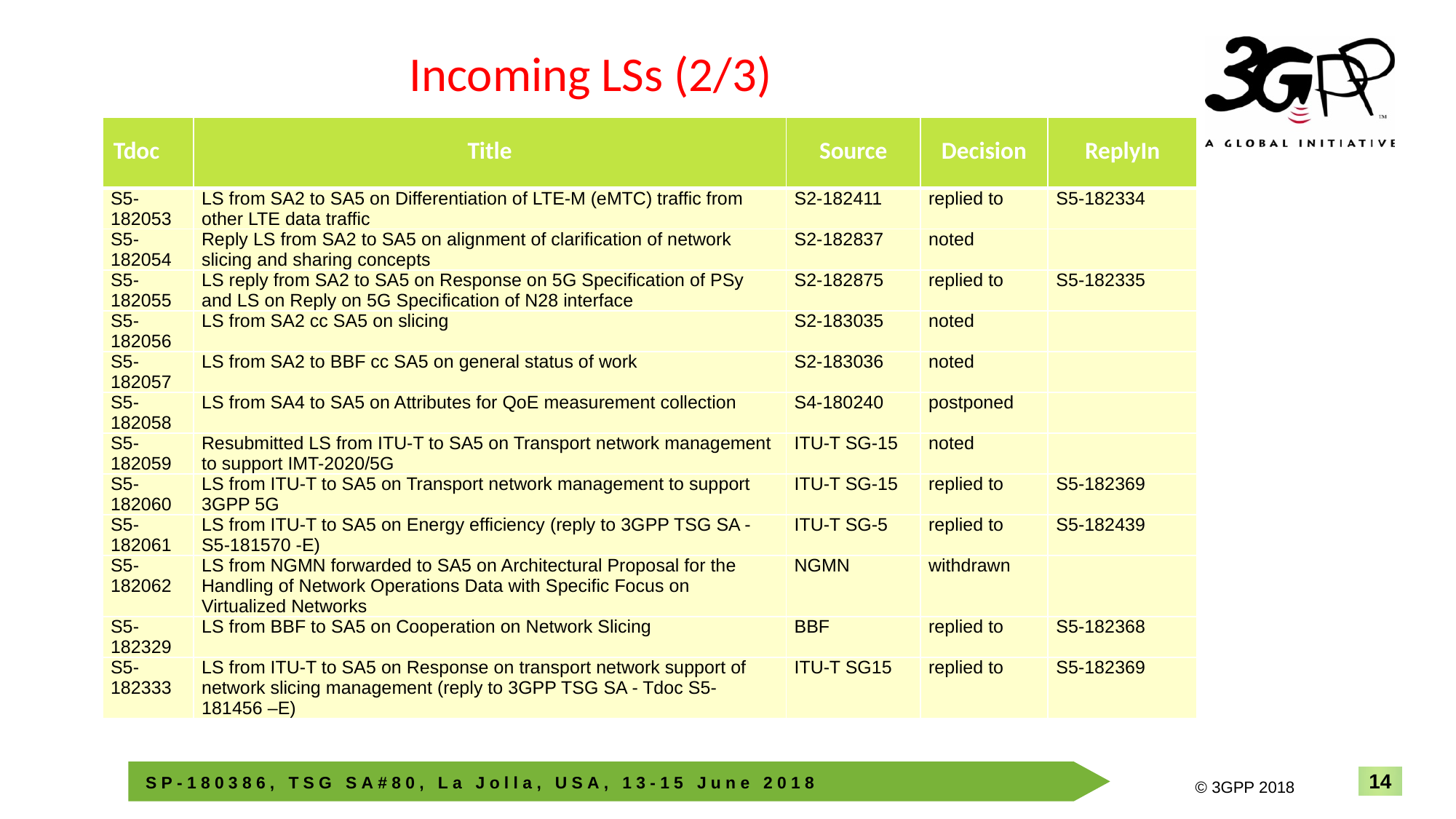

# Incoming LSs (2/3)
| Tdoc | Title | Source | Decision | ReplyIn |
| --- | --- | --- | --- | --- |
| S5-182053 | LS from SA2 to SA5 on Differentiation of LTE-M (eMTC) traffic from other LTE data traffic | S2-182411 | replied to | S5-182334 |
| S5-182054 | Reply LS from SA2 to SA5 on alignment of clarification of network slicing and sharing concepts | S2-182837 | noted |  |
| S5-182055 | LS reply from SA2 to SA5 on Response on 5G Specification of PSy and LS on Reply on 5G Specification of N28 interface | S2-182875 | replied to | S5-182335 |
| S5-182056 | LS from SA2 cc SA5 on slicing | S2-183035 | noted |  |
| S5-182057 | LS from SA2 to BBF cc SA5 on general status of work | S2-183036 | noted |  |
| S5-182058 | LS from SA4 to SA5 on Attributes for QoE measurement collection | S4-180240 | postponed |  |
| S5-182059 | Resubmitted LS from ITU-T to SA5 on Transport network management to support IMT-2020/5G | ITU-T SG-15 | noted |  |
| S5-182060 | LS from ITU-T to SA5 on Transport network management to support 3GPP 5G | ITU-T SG-15 | replied to | S5-182369 |
| S5-182061 | LS from ITU-T to SA5 on Energy efficiency (reply to 3GPP TSG SA - S5-181570 -E) | ITU-T SG-5 | replied to | S5-182439 |
| S5-182062 | LS from NGMN forwarded to SA5 on Architectural Proposal for the Handling of Network Operations Data with Specific Focus on Virtualized Networks | NGMN | withdrawn |  |
| S5-182329 | LS from BBF to SA5 on Cooperation on Network Slicing | BBF | replied to | S5-182368 |
| S5-182333 | LS from ITU-T to SA5 on Response on transport network support of network slicing management (reply to 3GPP TSG SA - Tdoc S5-181456 –E) | ITU-T SG15 | replied to | S5-182369 |